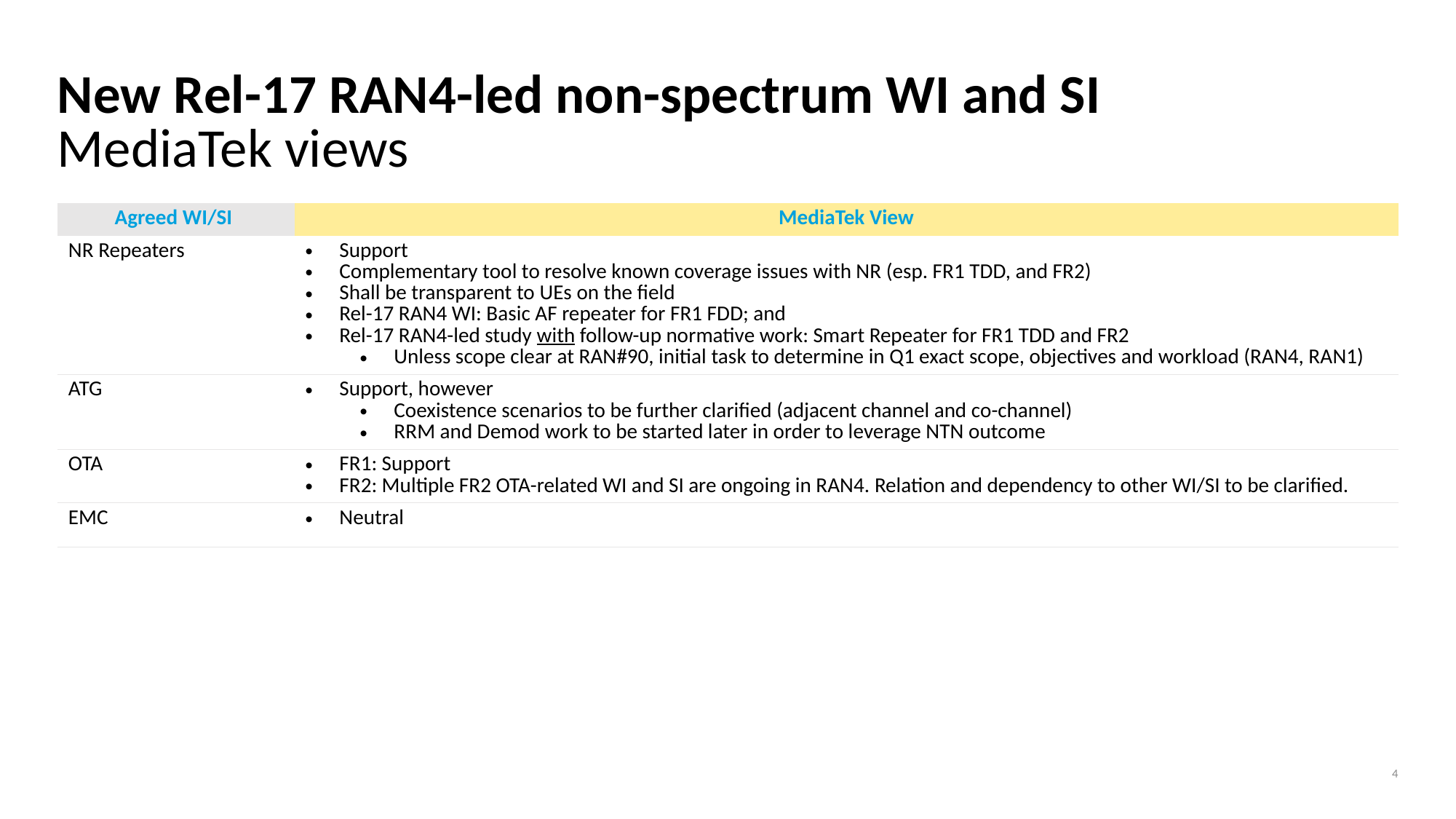

# New Rel-17 RAN4-led non-spectrum WI and SI MediaTek views
| Agreed WI/SI | MediaTek View |
| --- | --- |
| NR Repeaters | Support Complementary tool to resolve known coverage issues with NR (esp. FR1 TDD, and FR2) Shall be transparent to UEs on the field Rel-17 RAN4 WI: Basic AF repeater for FR1 FDD; and Rel-17 RAN4-led study with follow-up normative work: Smart Repeater for FR1 TDD and FR2 Unless scope clear at RAN#90, initial task to determine in Q1 exact scope, objectives and workload (RAN4, RAN1) |
| ATG | Support, however Coexistence scenarios to be further clarified (adjacent channel and co-channel) RRM and Demod work to be started later in order to leverage NTN outcome |
| OTA | FR1: Support FR2: Multiple FR2 OTA-related WI and SI are ongoing in RAN4. Relation and dependency to other WI/SI to be clarified. |
| EMC | Neutral |
4